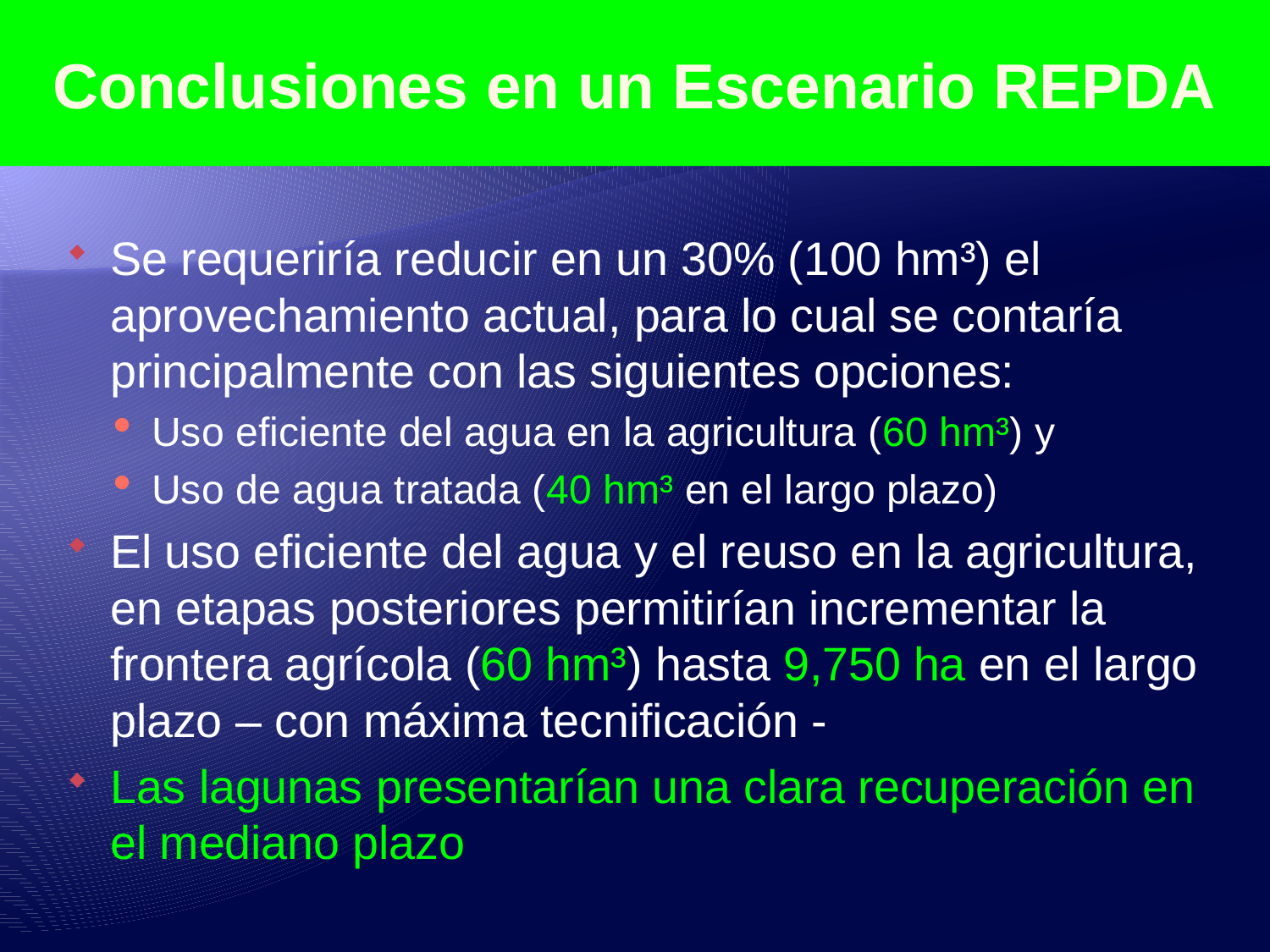

# Conclusiones en un Escenario REPDA
Se requeriría reducir en un 30% (100 hm³) el aprovechamiento actual, para lo cual se contaría principalmente con las siguientes opciones:
Uso eficiente del agua en la agricultura (60 hm³) y
Uso de agua tratada (40 hm³ en el largo plazo)
El uso eficiente del agua y el reuso en la agricultura, en etapas posteriores permitirían incrementar la frontera agrícola (60 hm³) hasta 9,750 ha en el largo plazo – con máxima tecnificación -
Las lagunas presentarían una clara recuperación en el mediano plazo